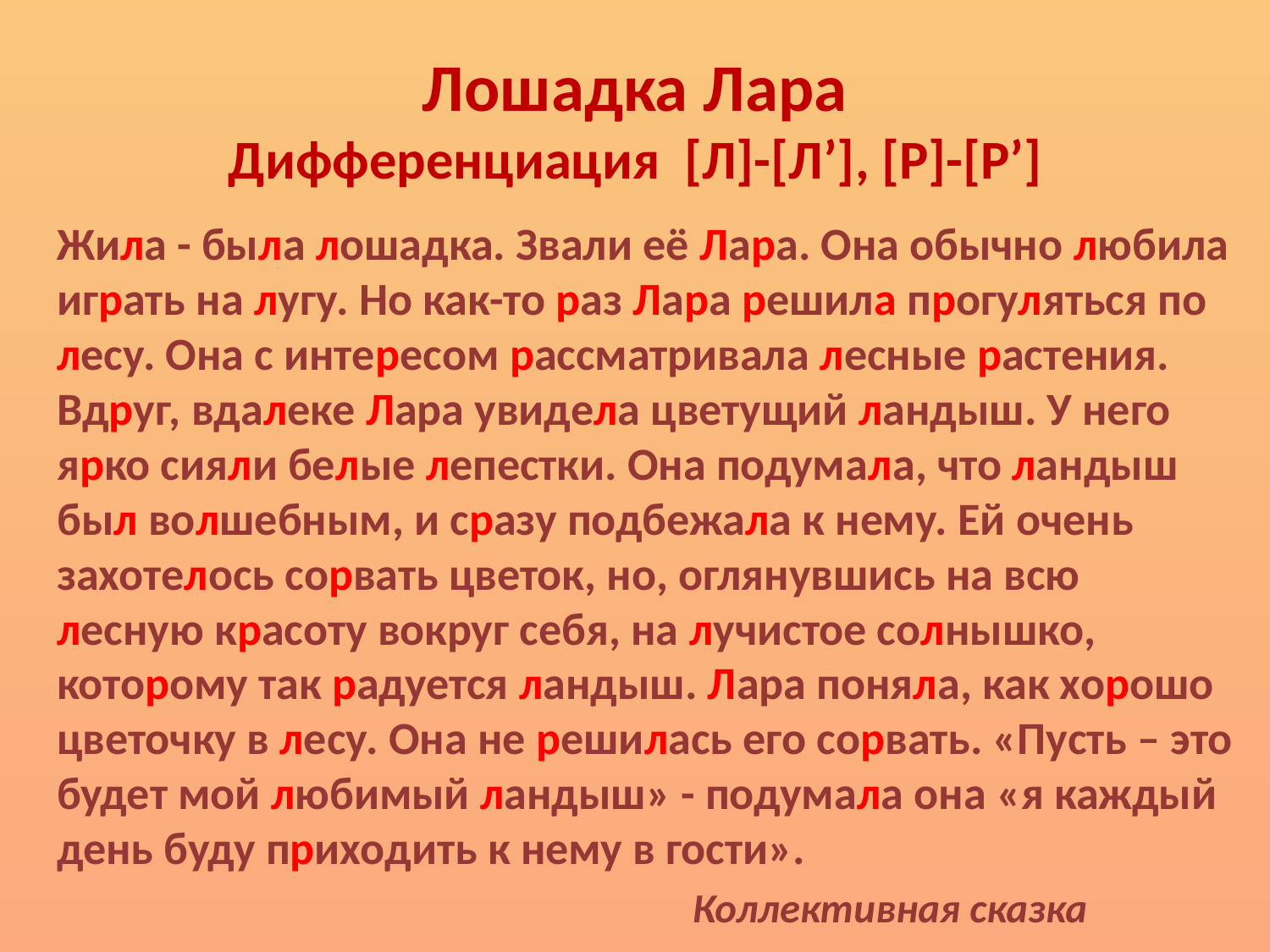

# Лошадка Лара Дифференциация  [Л]-[Л’], [Р]-[Р’]
	Жила - была лошадка. Звали её Лара. Она обычно любила играть на лугу. Но как-то раз Лара решила прогуляться по лесу. Она с интересом рассматривала лесные растения. Вдруг, вдалеке Лара увидела цветущий ландыш. У него ярко сияли белые лепестки. Она подумала, что ландыш был волшебным, и сразу подбежала к нему. Ей очень захотелось сорвать цветок, но, оглянувшись на всю лесную красоту вокруг себя, на лучистое солнышко, которому так радуется ландыш. Лара поняла, как хорошо цветочку в лесу. Она не решилась его сорвать. «Пусть – это будет мой любимый ландыш» - подумала она «я каждый день буду приходить к нему в гости».
                                                                         Коллективная сказка